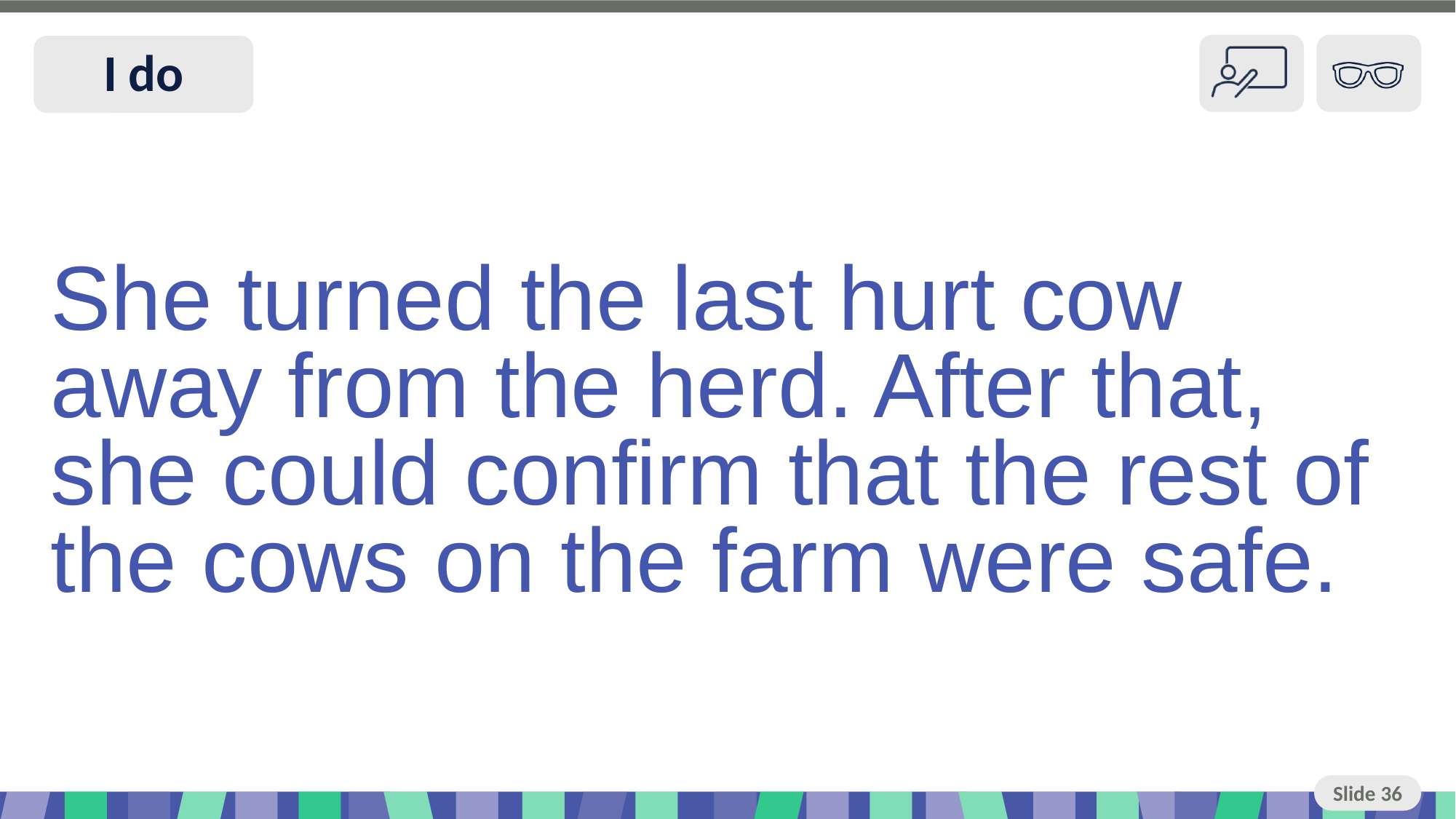

Slide 36 I do
She turned the last hurt cow away from the herd. After that, she could confirm that the rest of the cows on the farm were safe.